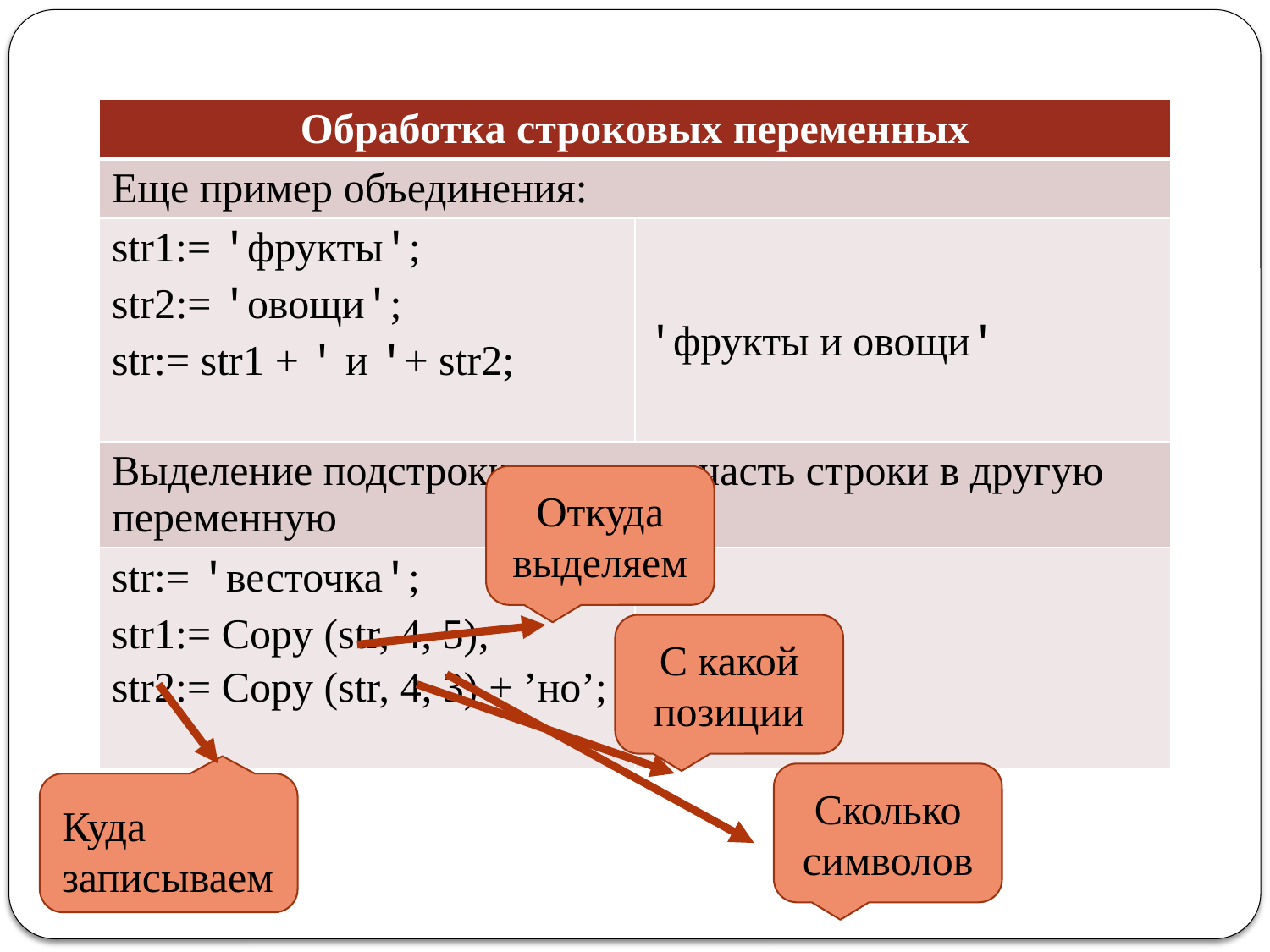

| Обработка строковых переменных |  |
| --- | --- |
| Еще пример объединения: |  |
| str1:= 'фрукты'; str2:= 'овощи'; str:= str1 + ' и '+ str2; | 'фрукты и овощи' |
| Выделение подстроки: записать часть строки в другую переменную |  |
| str:= 'весточка'; str1:= Copy (str, 4, 5); str2:= Copy (str, 4, 3) + ’но’; | 'точка' 'точно' |
Откуда выделяем
С какой позиции
Сколько символов

Куда записываем